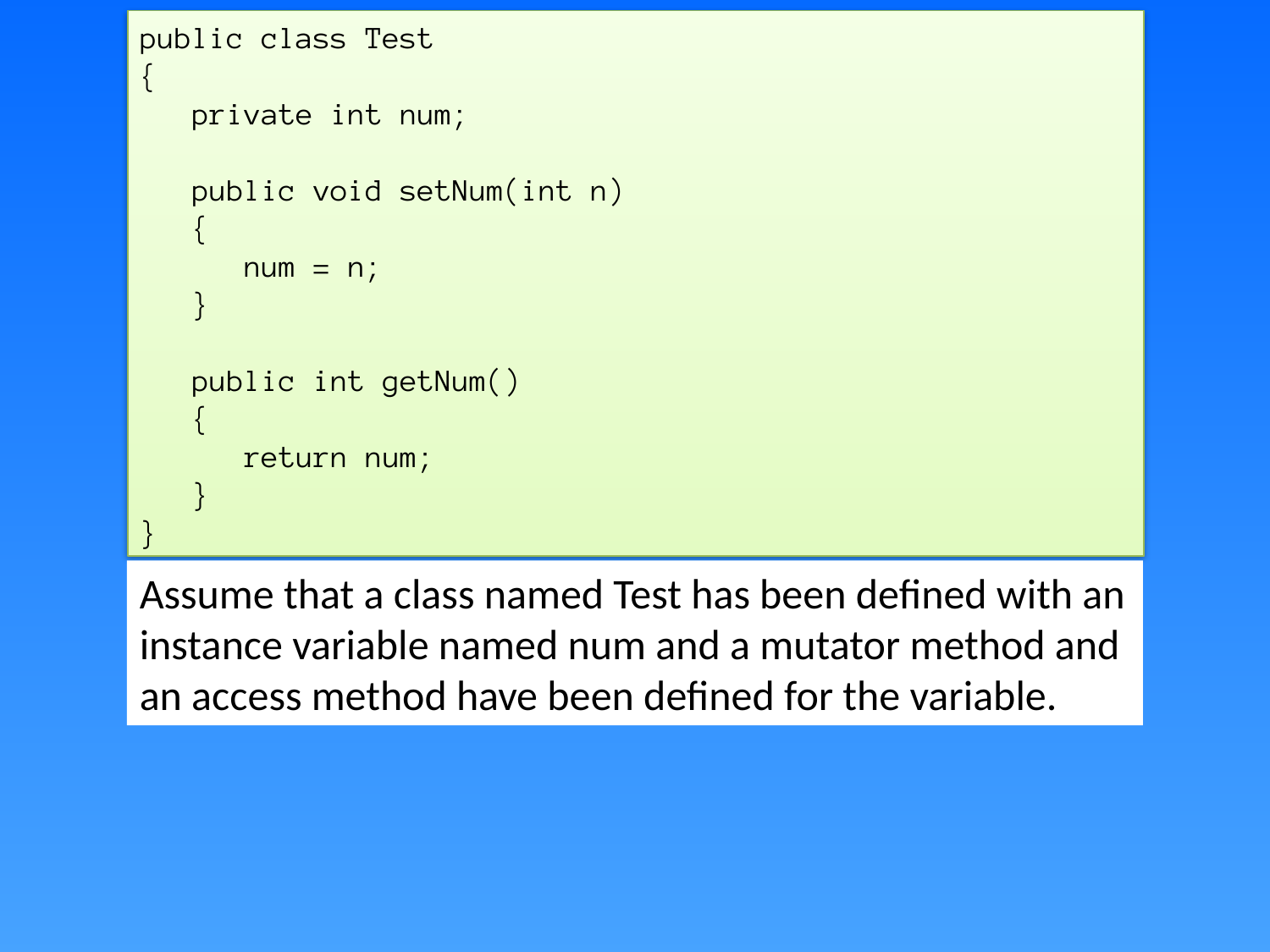

public class Test
{
   private int num;

   public void setNum(int n)
   {
      num = n;
   }

   public int getNum()
   {
      return num;
   }
}
Assume that a class named Test has been defined with an instance variable named num and a mutator method and an access method have been defined for the variable.